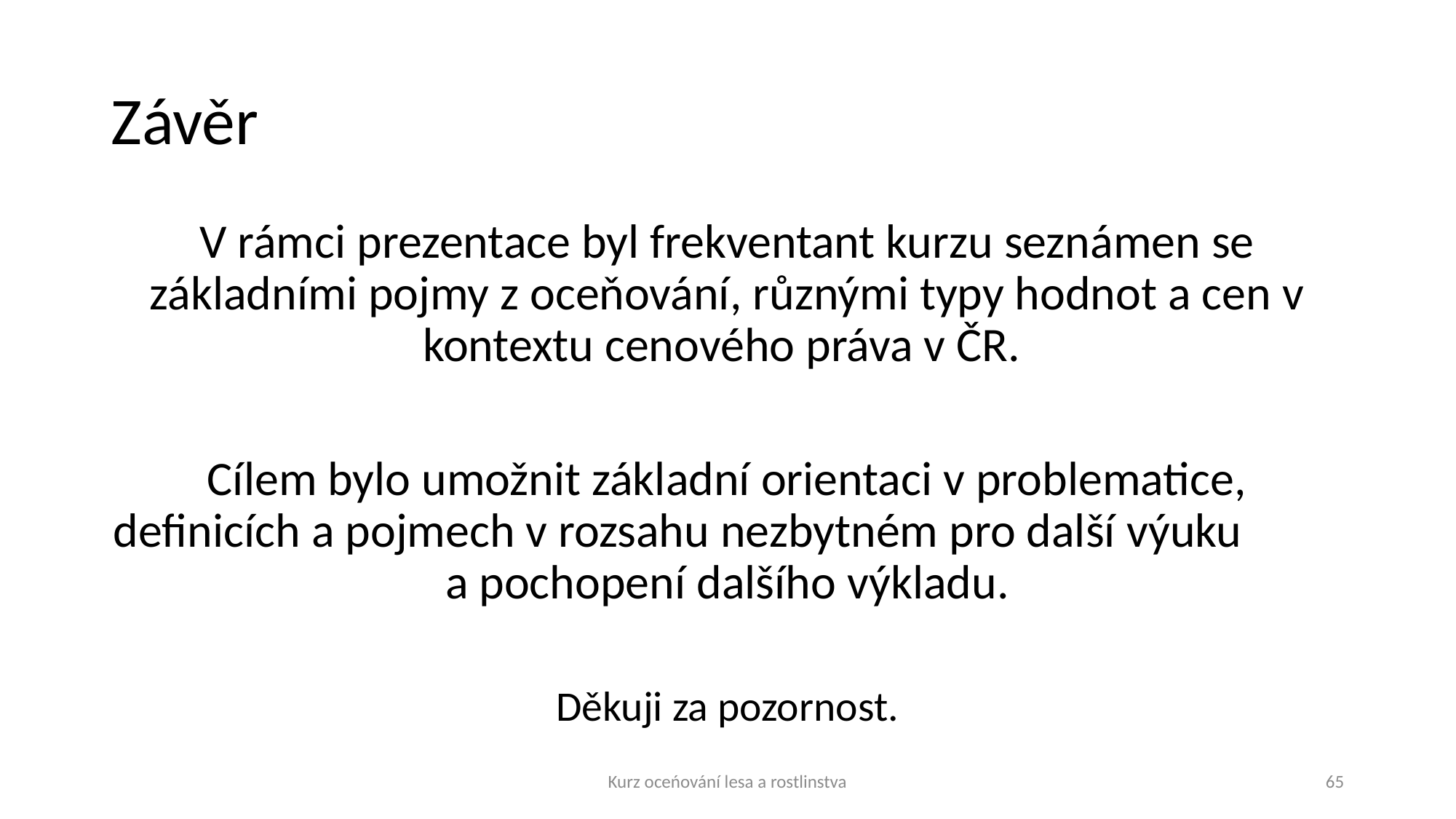

# Závěr

V rámci prezentace byl frekventant kurzu seznámen se základními pojmy z oceňování, různými typy hodnot a cen v kontextu cenového práva v ČR.

Cílem bylo umožnit základní orientaci v problematice, definicích a pojmech v rozsahu nezbytném pro další výuku          a pochopení dalšího výkladu.

Děkuji za pozornost.

Kurz oceńování lesa a rostlinstva
65